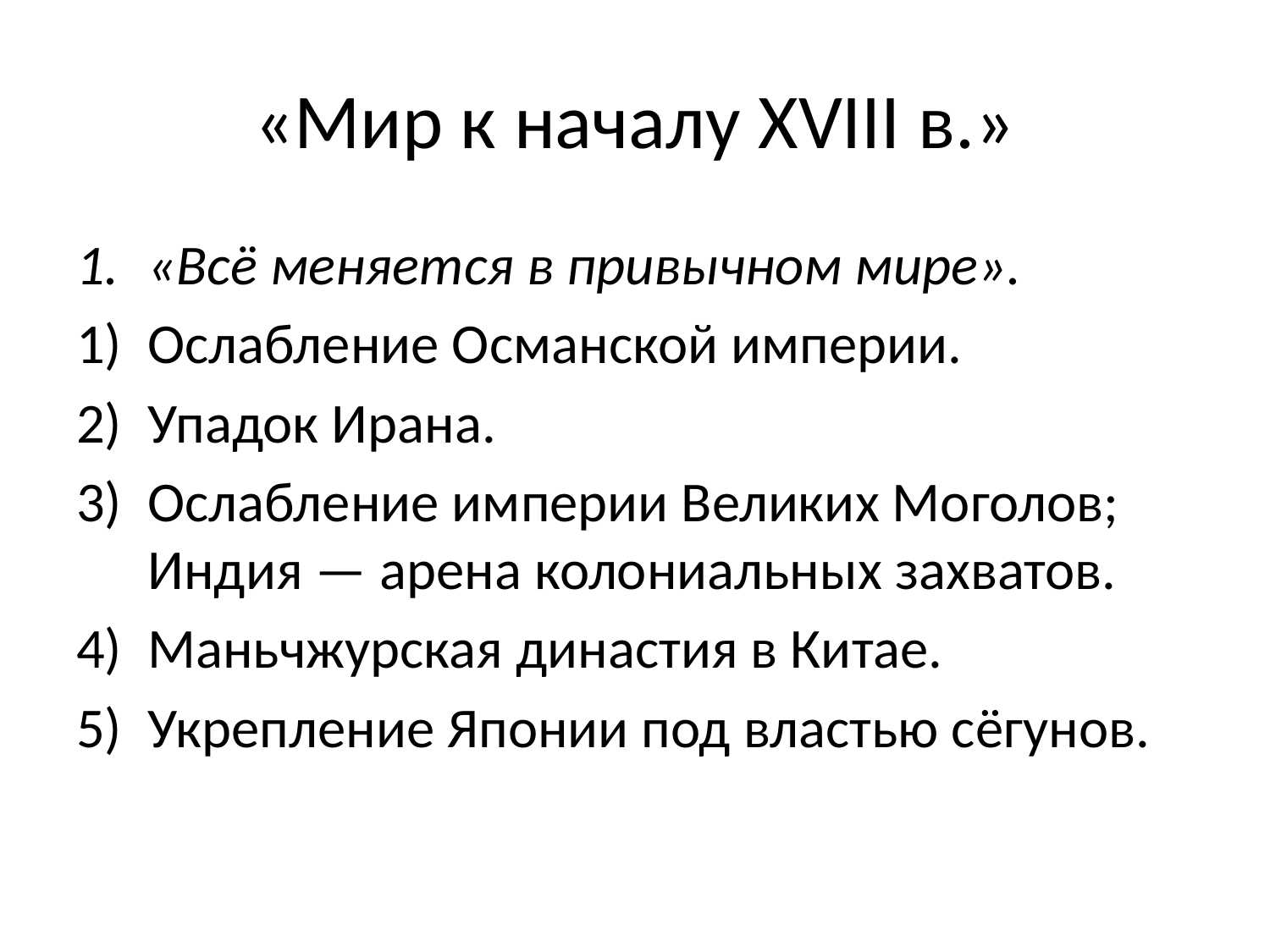

# «Мир к началу XVIII в.»
«Всё меняется в привычном мире».
Ослабление Османской империи.
Упадок Ирана.
Ослабление империи Великих Моголов; Индия — арена колониальных захватов.
Маньчжурская династия в Китае.
Укрепление Японии под властью сёгунов.